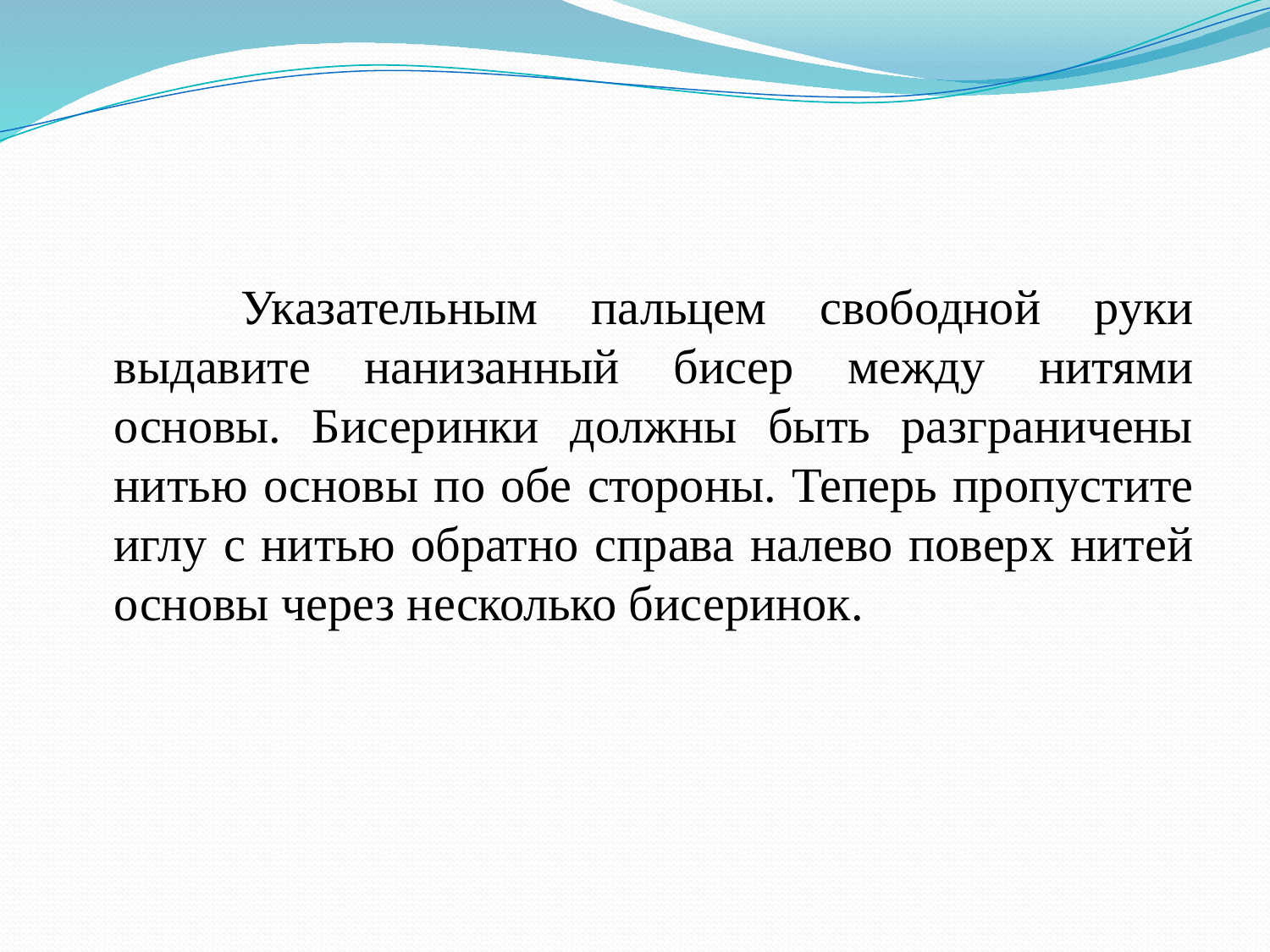

Указательным пальцем свободной руки выдавите нанизанный бисер между нитями основы. Бисеринки должны быть разграничены нитью основы по обе стороны. Теперь пропустите иглу с нитью обратно справа налево поверх нитей основы через несколько бисеринок.